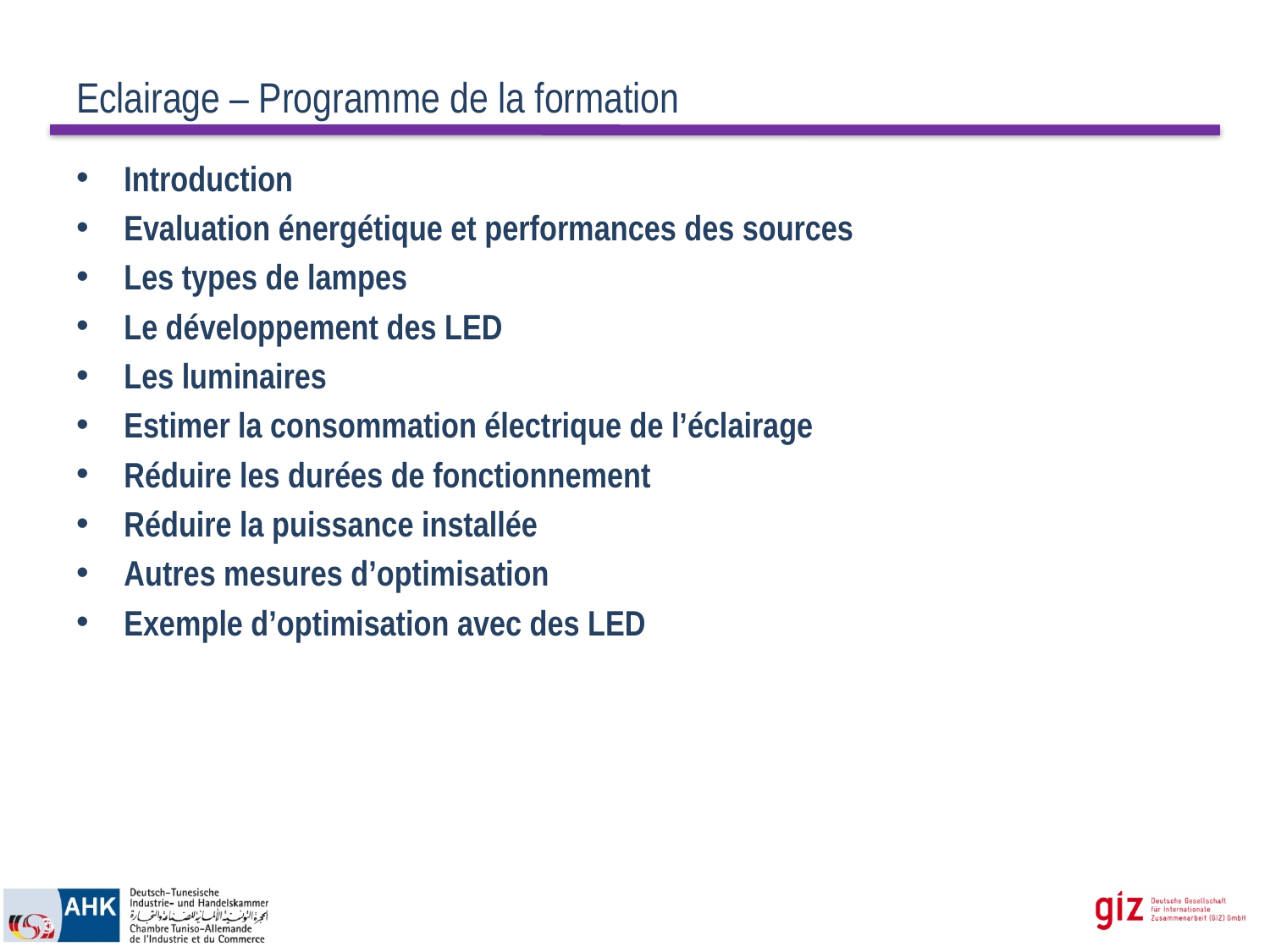

# Eclairage – Programme de la formation
Introduction
Evaluation énergétique et performances des sources
Les types de lampes
Le développement des LED
Les luminaires
Estimer la consommation électrique de l’éclairage
Réduire les durées de fonctionnement
Réduire la puissance installée
Autres mesures d’optimisation
Exemple d’optimisation avec des LED